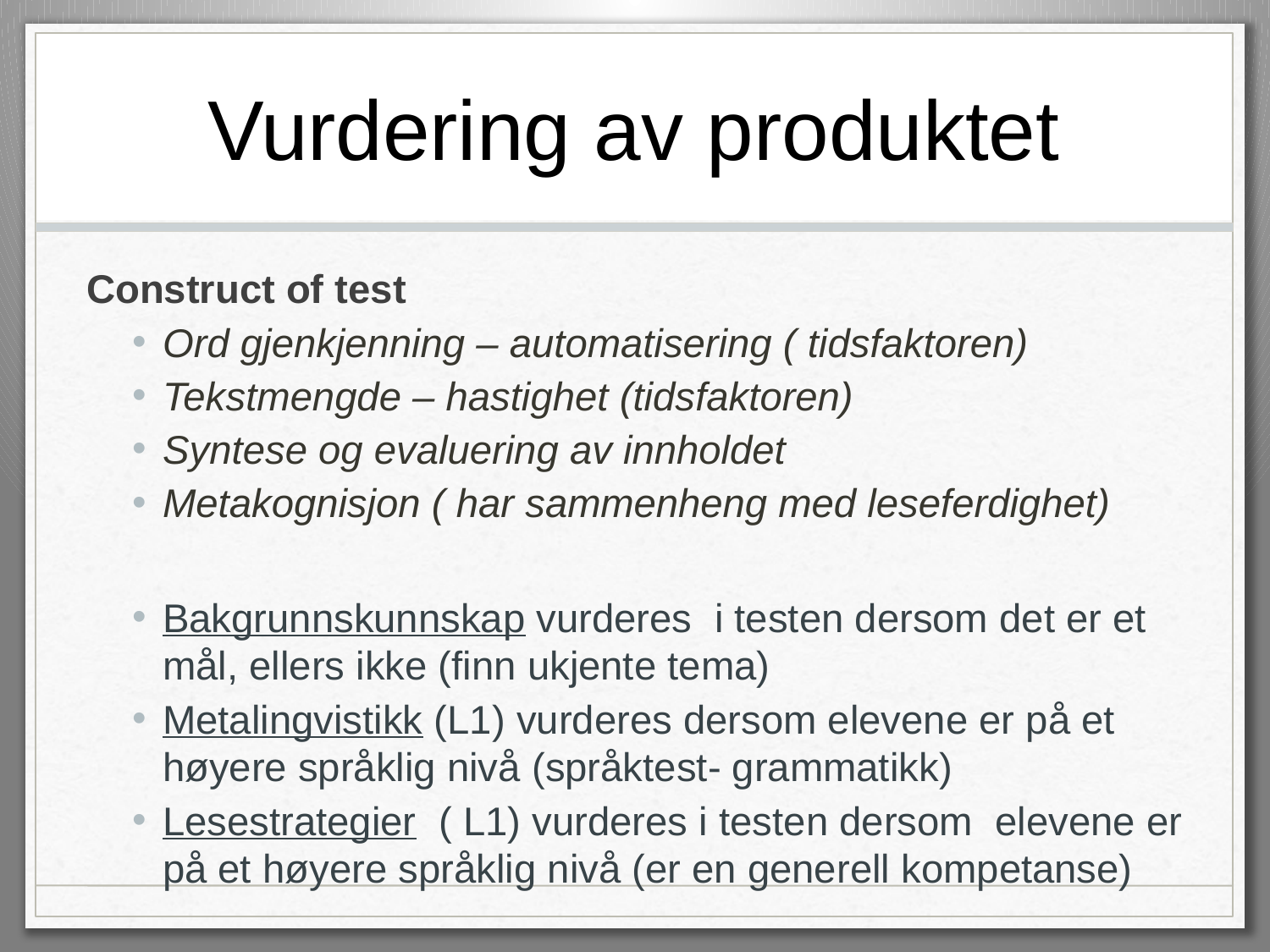

# Vurdering av produktet
Construct of test
Ord gjenkjenning – automatisering ( tidsfaktoren)
Tekstmengde – hastighet (tidsfaktoren)
Syntese og evaluering av innholdet
Metakognisjon ( har sammenheng med leseferdighet)

Bakgrunnskunnskap vurderes  i testen dersom det er et mål, ellers ikke (finn ukjente tema)
Metalingvistikk (L1) vurderes dersom elevene er på et høyere språklig nivå (språktest- grammatikk)
Lesestrategier  ( L1) vurderes i testen dersom  elevene er på et høyere språklig nivå (er en generell kompetanse)